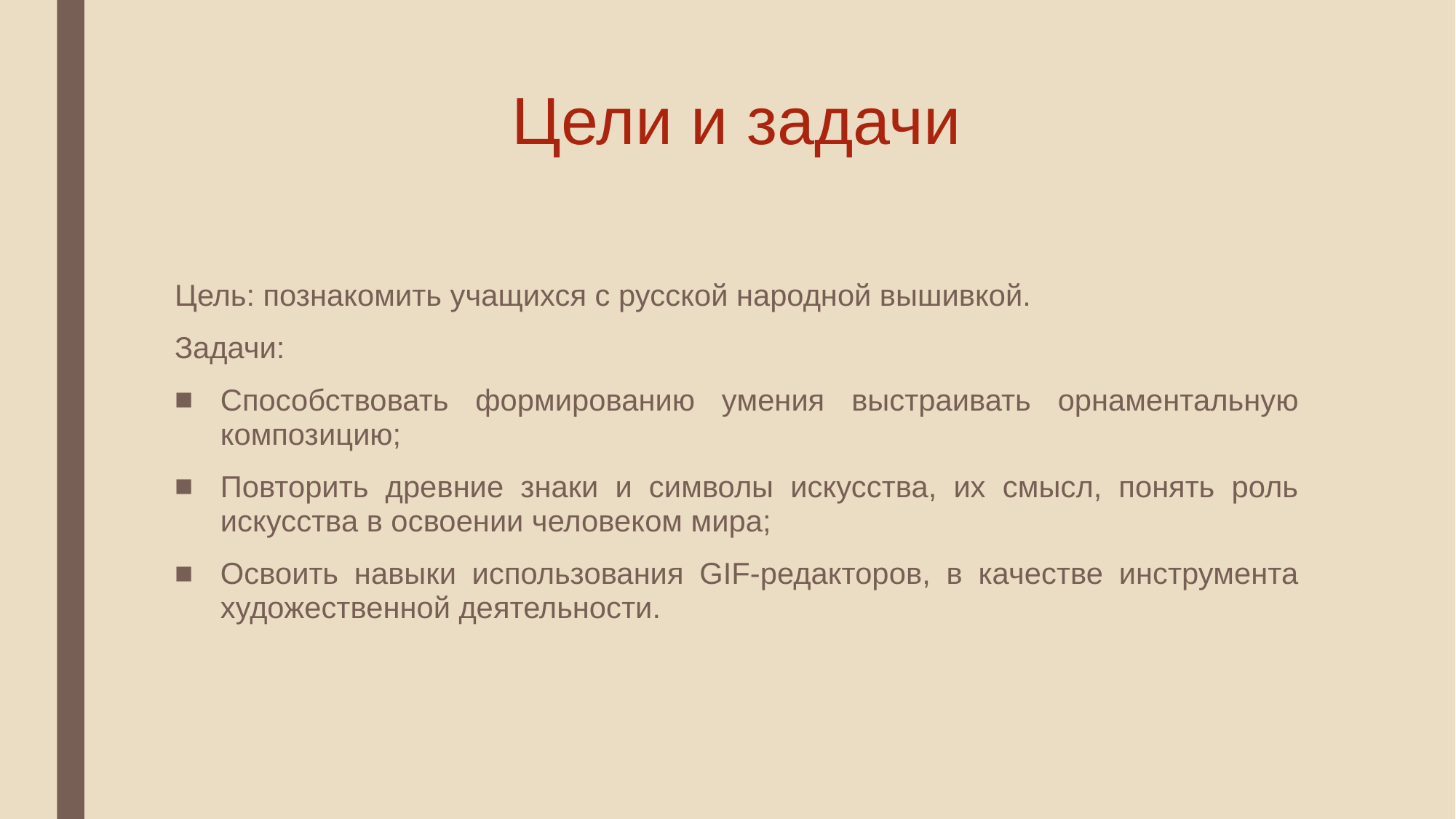

# Цели и задачи
Цель: познакомить учащихся с русской народной вышивкой.
Задачи:
Способствовать формированию умения выстраивать орнаментальную композицию;
Повторить древние знаки и символы искусства, их смысл, понять роль искусства в освоении человеком мира;
Освоить навыки использования GIF-редакторов, в качестве инструмента художественной деятельности.